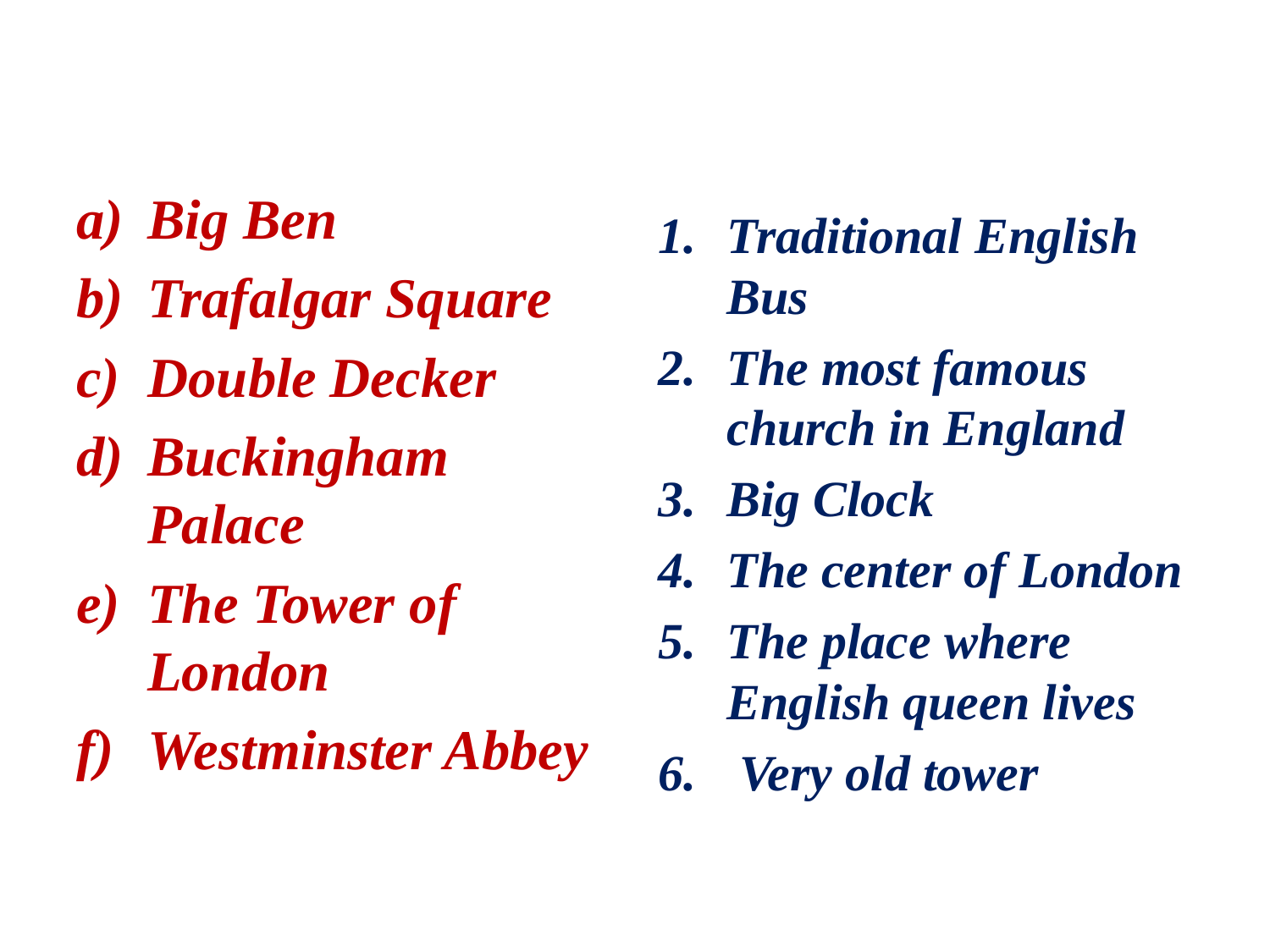

#
Big Ben
Trafalgar Square
Double Decker
Buckingham Palace
The Tower of London
Westminster Abbey

Traditional English Bus
The most famous church in England
Big Clock
The center of London
The place where English queen lives
 Very old tower